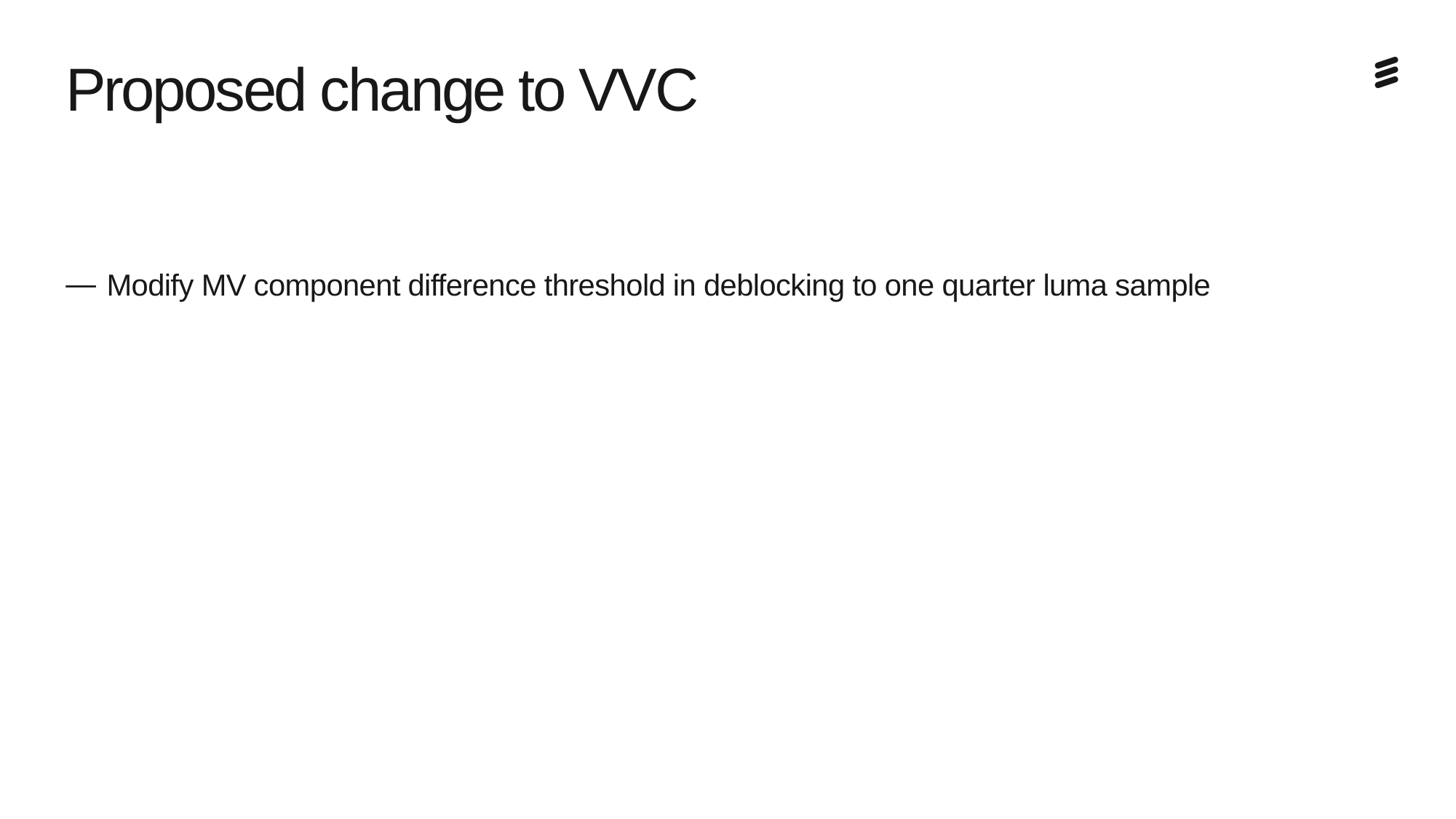

# Proposed change to VVC

Modify MV component difference threshold in deblocking to one quarter luma sample